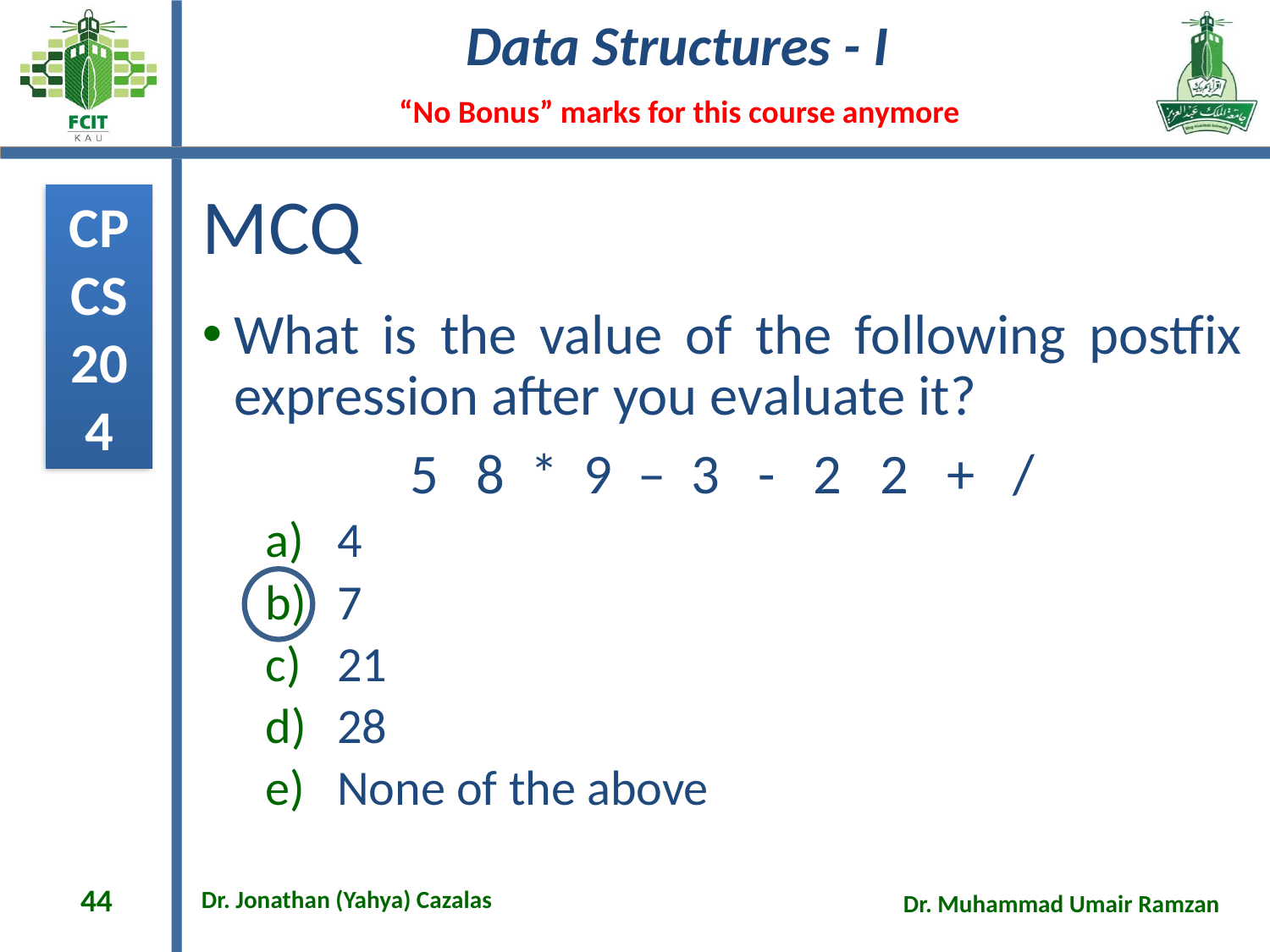

# MCQ
What is the value of the following postfix expression after you evaluate it?
5   8  *  9  –  3   -   2   2   +   /
4
7
21
28
None of the above

44